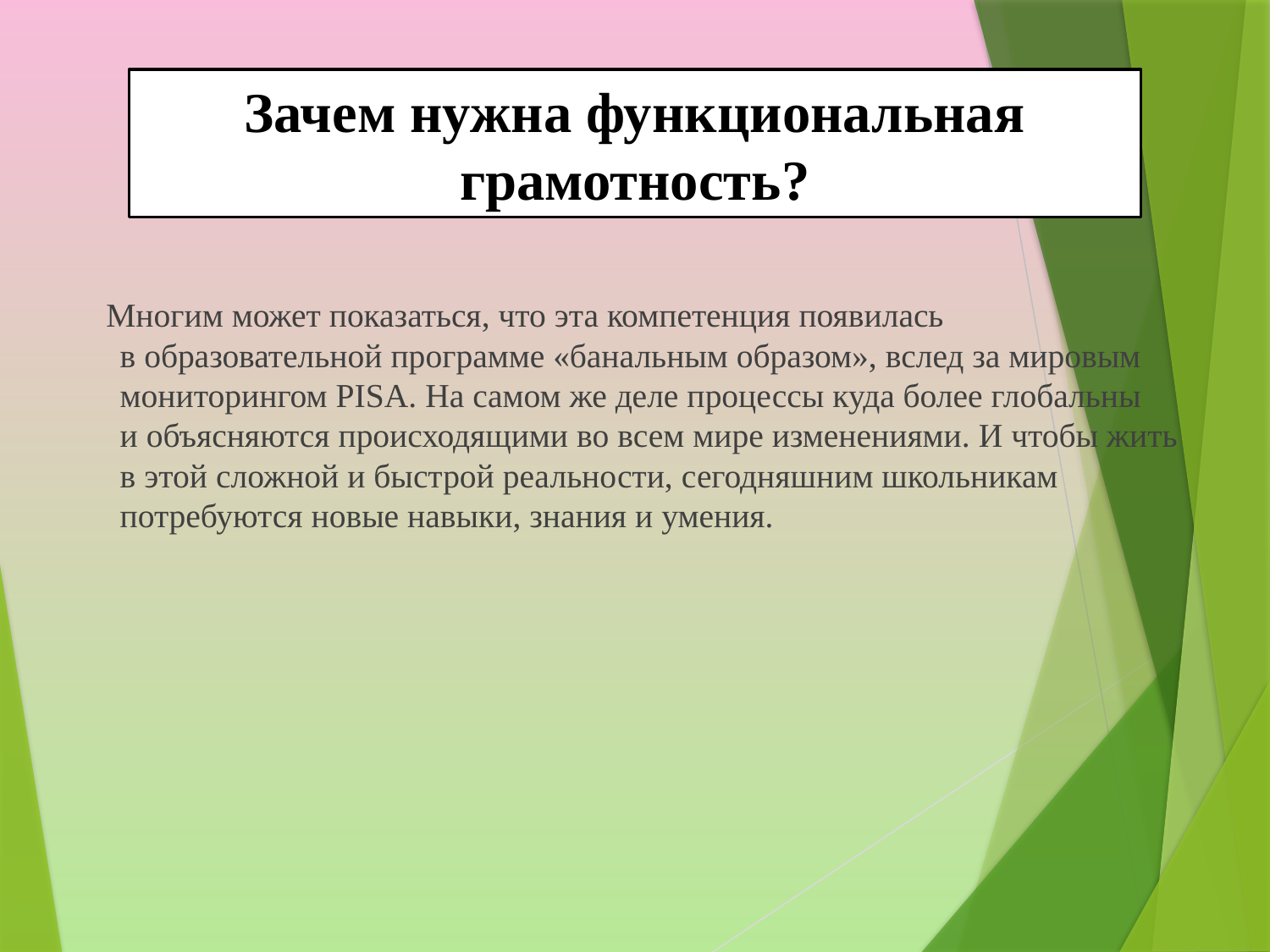

Зачем нужна функциональная грамотность?
    Многим может показаться, что эта компетенция появилась в образовательной программе «банальным образом», вслед за мировым мониторингом PISA. На самом же деле процессы куда более глобальны и объясняются происходящими во всем мире изменениями. И чтобы жить в этой сложной и быстрой реальности, сегодняшним школьникам потребуются новые навыки, знания и умения.